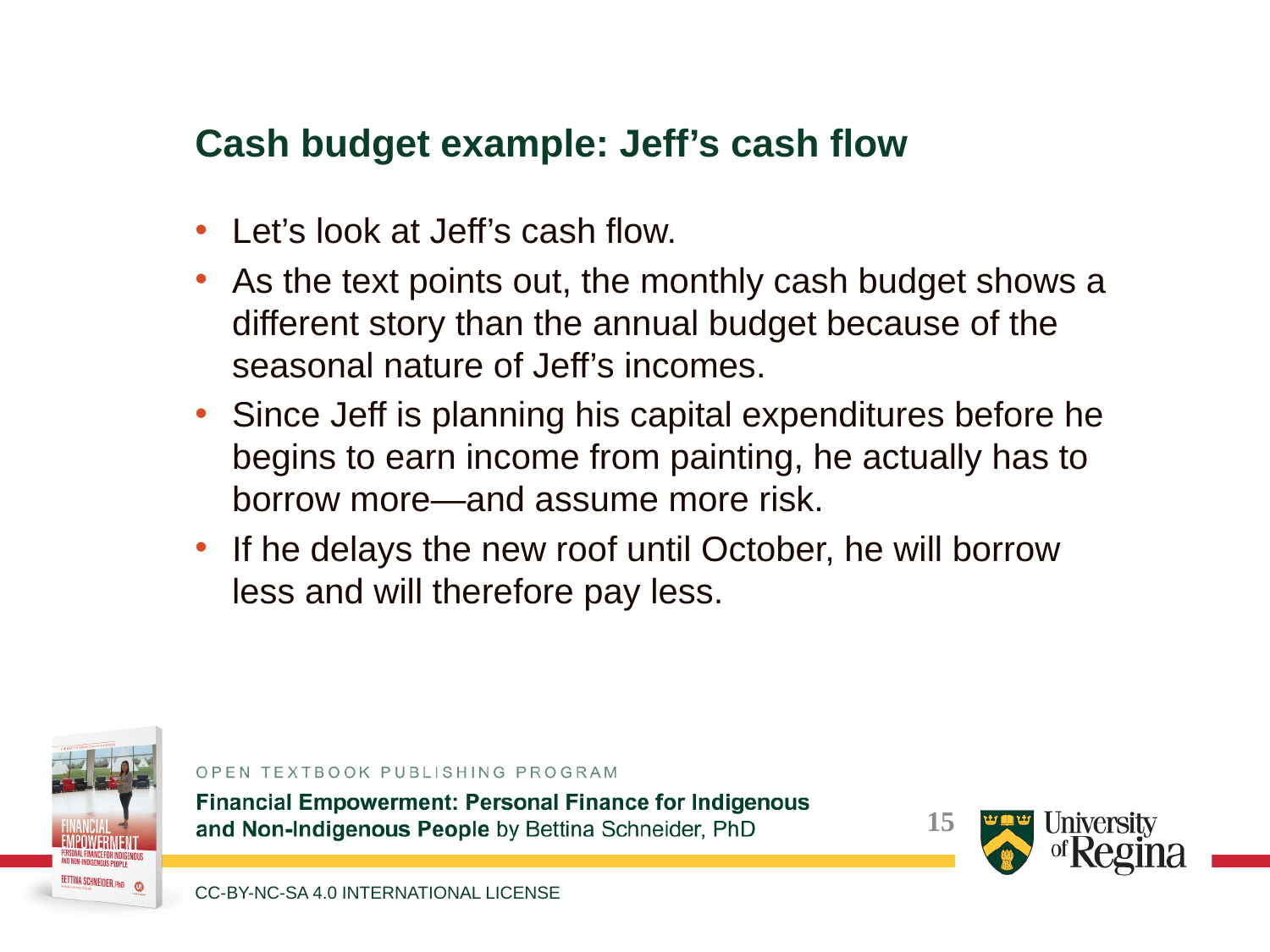

Cash budget example: Jeff’s cash flow
Let’s look at Jeff’s cash flow.
As the text points out, the monthly cash budget shows a different story than the annual budget because of the seasonal nature of Jeff’s incomes.
Since Jeff is planning his capital expenditures before he begins to earn income from painting, he actually has to borrow more—and assume more risk.
If he delays the new roof until October, he will borrow less and will therefore pay less.

CC-BY-NC-SA 4.0 INTERNATIONAL LICENSE